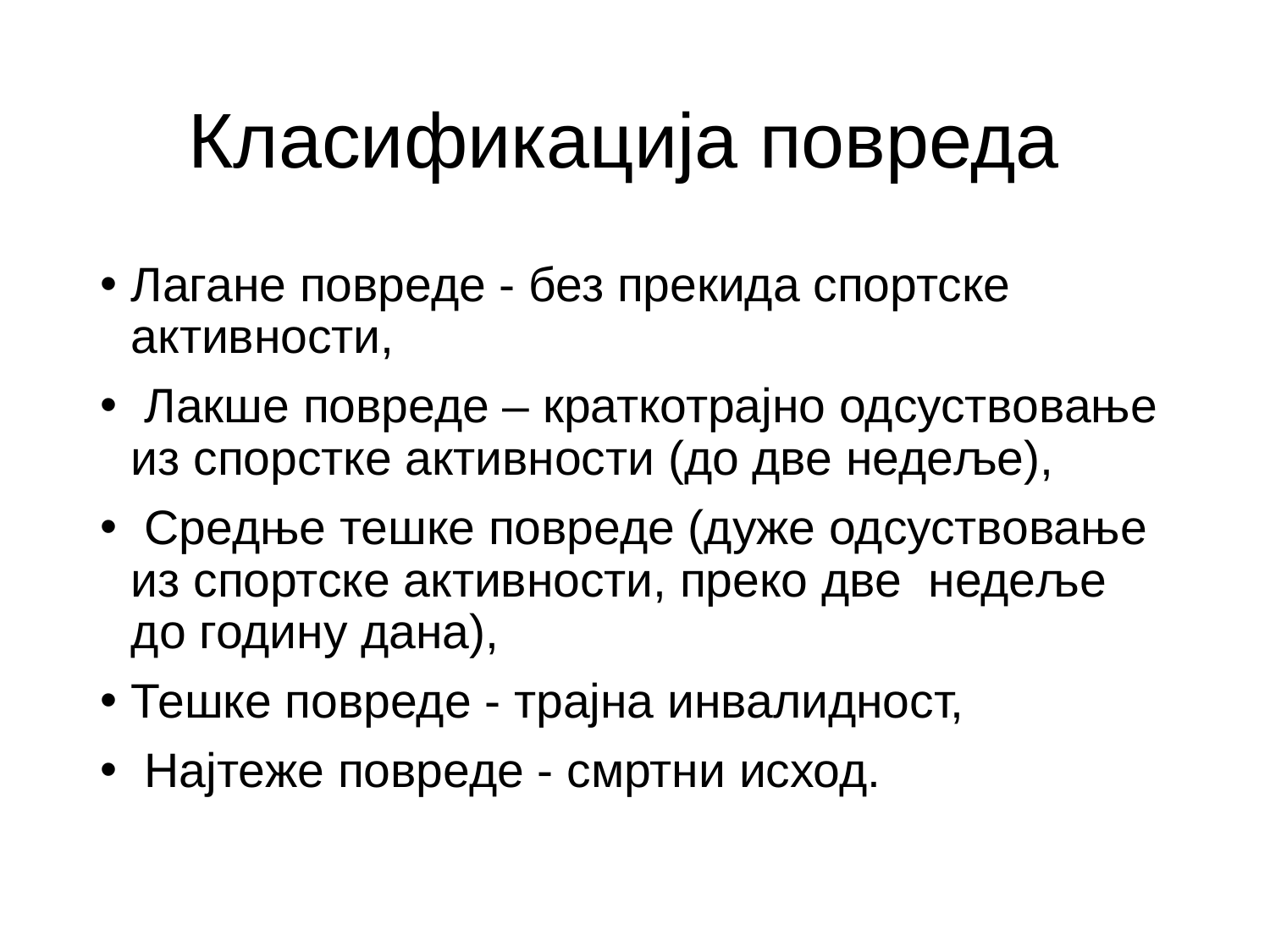

# Класификација повреда
Лагане повреде - без прекида спортске активности,
 Лакше повреде – краткотрајно одсуствовање из спорстке активности (до две недеље),
 Средње тешке повреде (дуже одсуствовање из спортске активности, преко две  недеље до годину дана),
Тешке повреде - трајна инвалидност,
 Најтеже повреде - смртни исход.